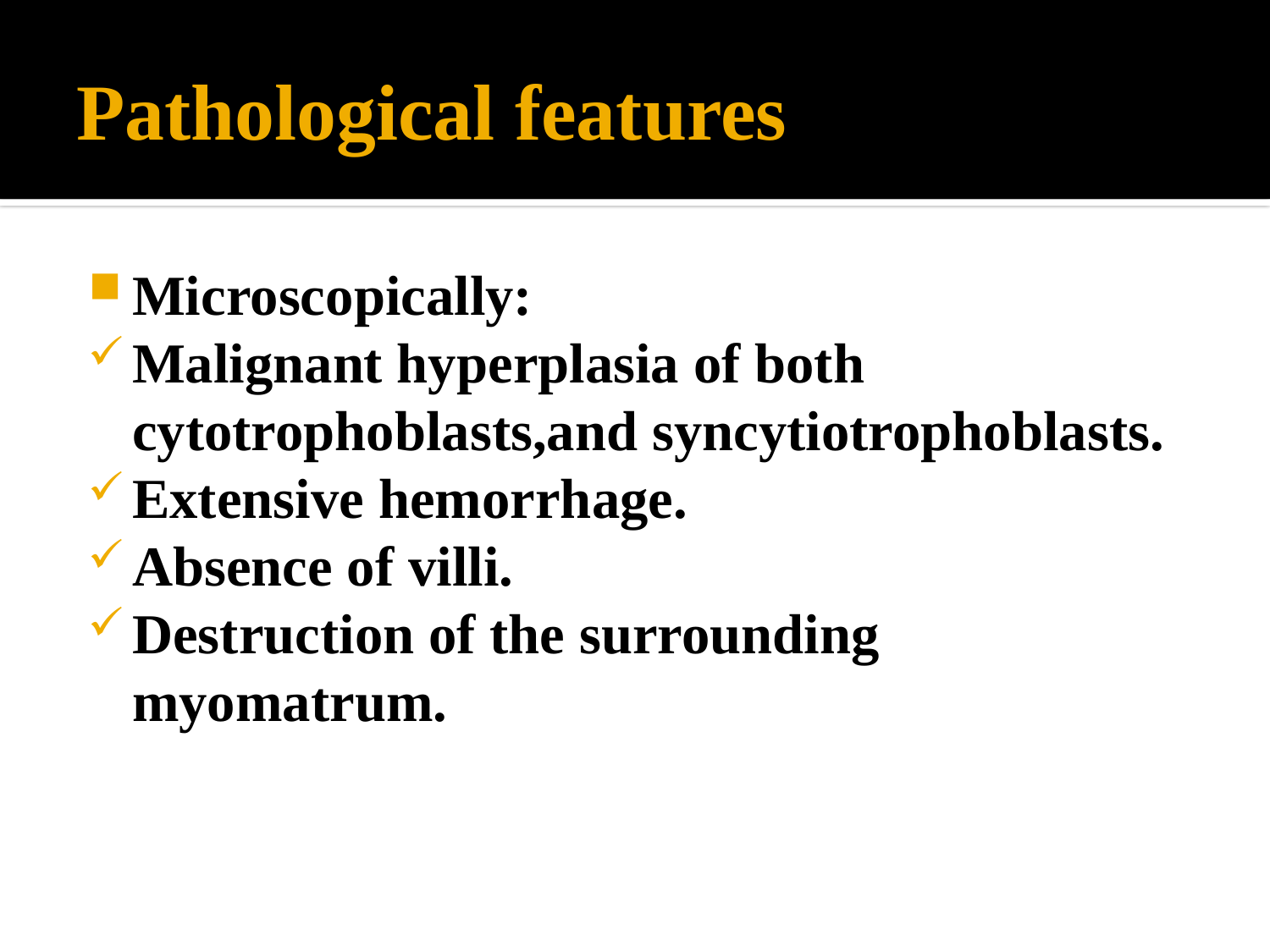

# Pathological features
Microscopically:
Malignant hyperplasia of both cytotrophoblasts,and syncytiotrophoblasts.
Extensive hemorrhage.
Absence of villi.
Destruction of the surrounding myomatrum.